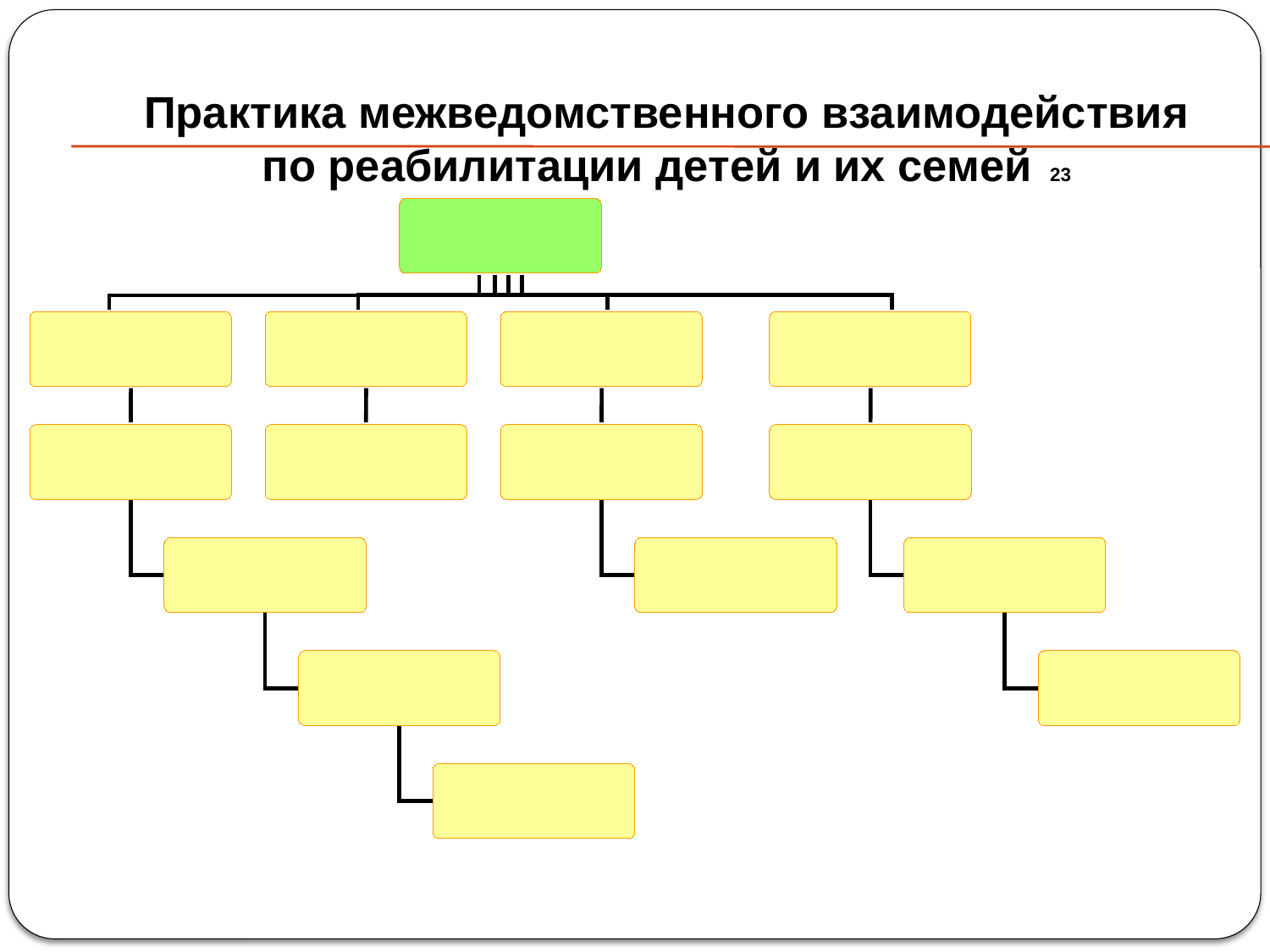

Практика межведомственного взаимодействия
по реабилитации детей и их семей  23